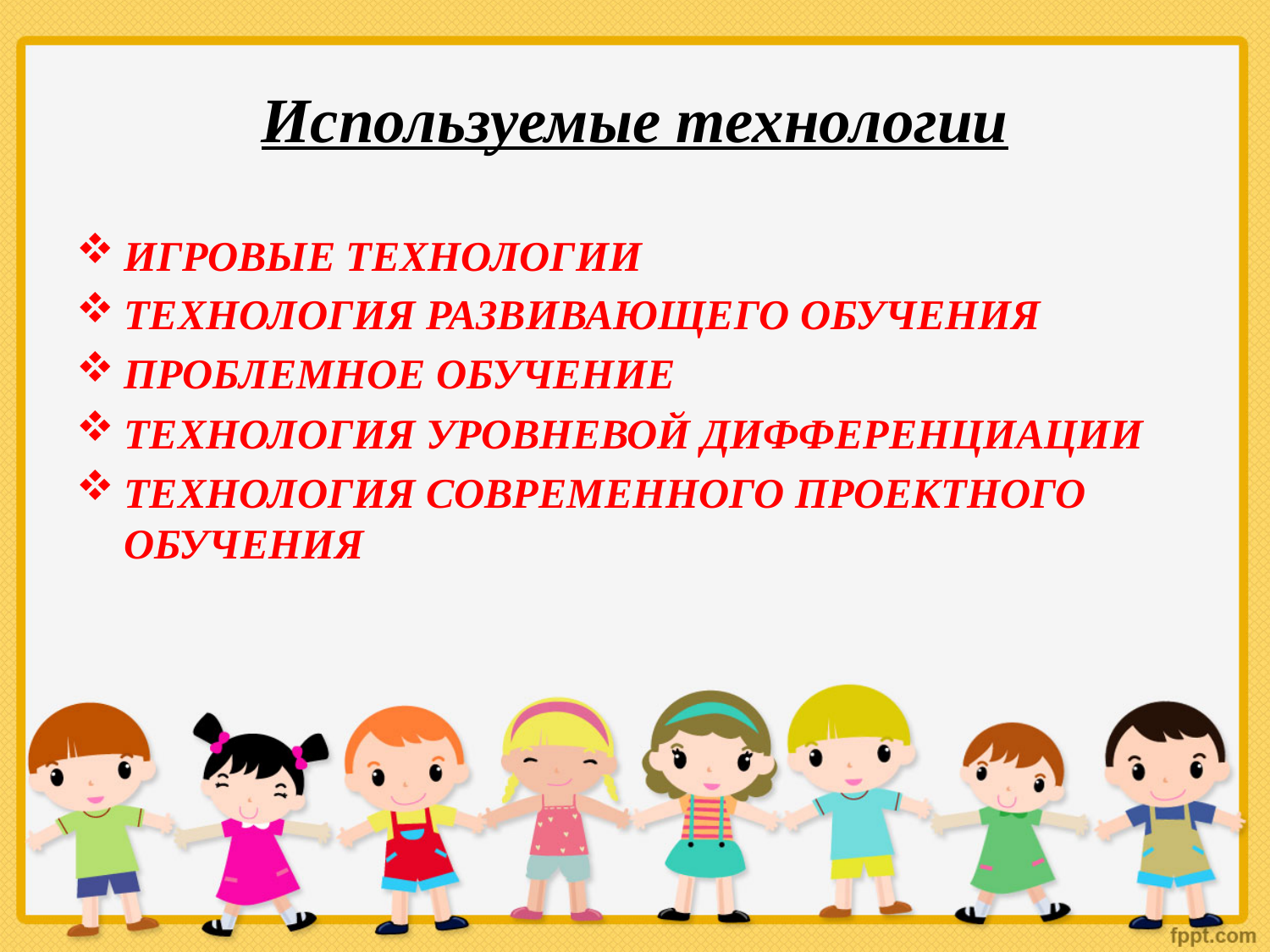

# Используемые технологии
ИГРОВЫЕ ТЕХНОЛОГИИ
ТЕХНОЛОГИЯ РАЗВИВАЮЩЕГО ОБУЧЕНИЯ
ПРОБЛЕМНОЕ ОБУЧЕНИЕ
ТЕХНОЛОГИЯ УРОВНЕВОЙ ДИФФЕРЕНЦИАЦИИ
ТЕХНОЛОГИЯ СОВРЕМЕННОГО ПРОЕКТНОГО ОБУЧЕНИЯ